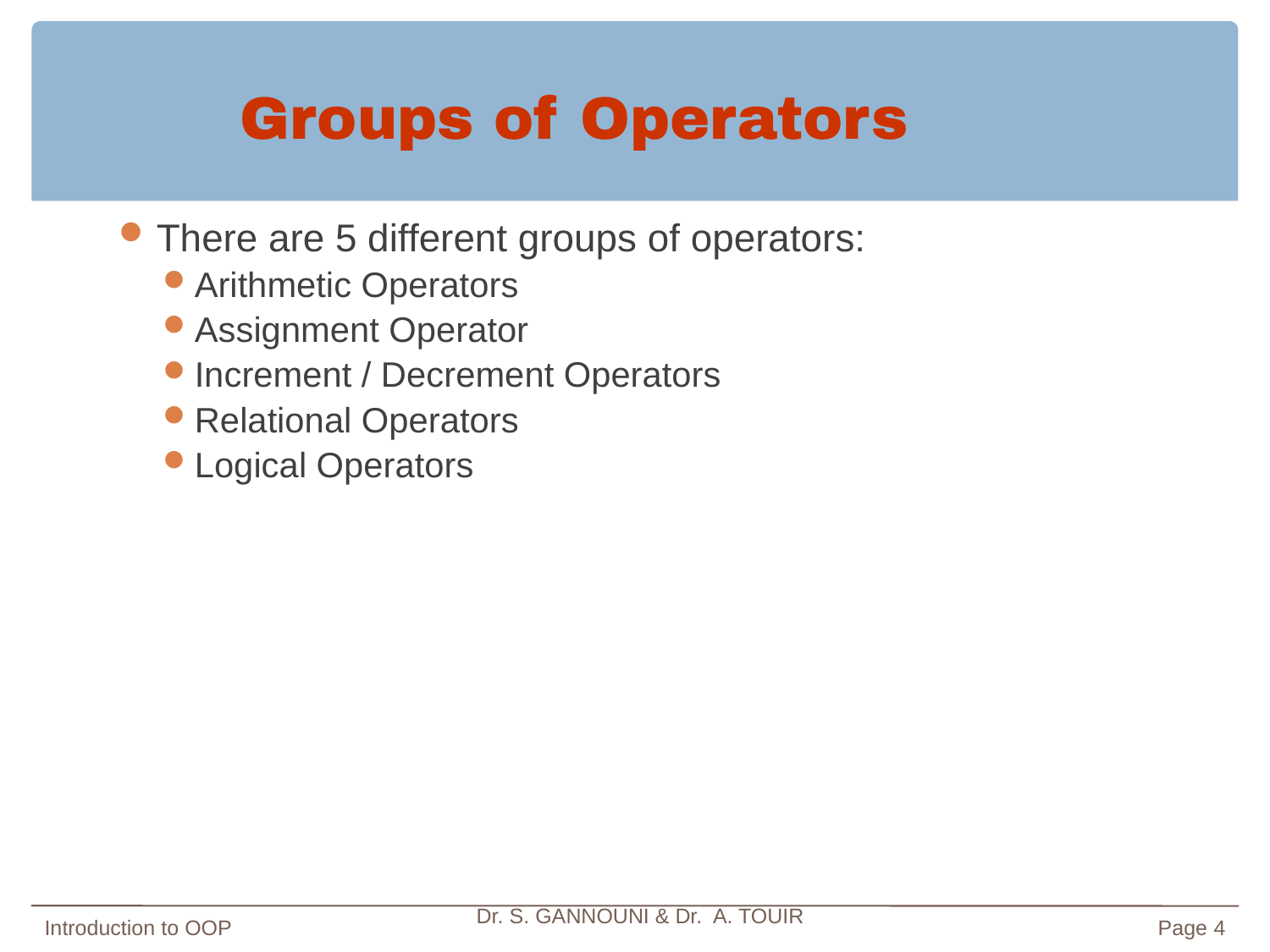

# Groups of Operators
There are 5 different groups of operators:
Arithmetic Operators
Assignment Operator
Increment / Decrement Operators
Relational Operators
Logical Operators

Introduction to OOP
Dr. S. GANNOUNI & Dr.  A. TOUIR

Page 4